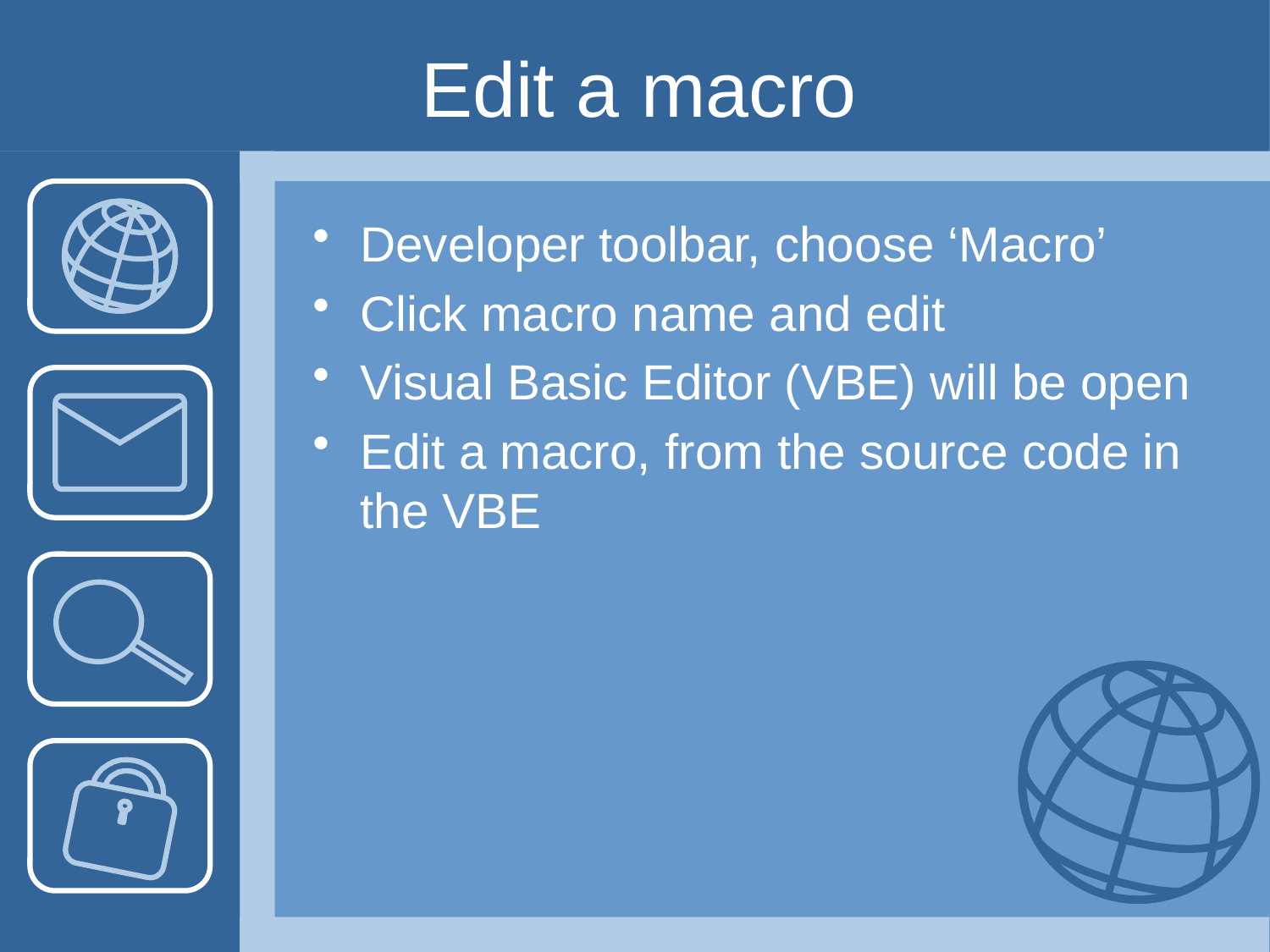

# Edit a macro
Developer toolbar, choose ‘Macro’
Click macro name and edit
Visual Basic Editor (VBE) will be open
Edit a macro, from the source code in the VBE